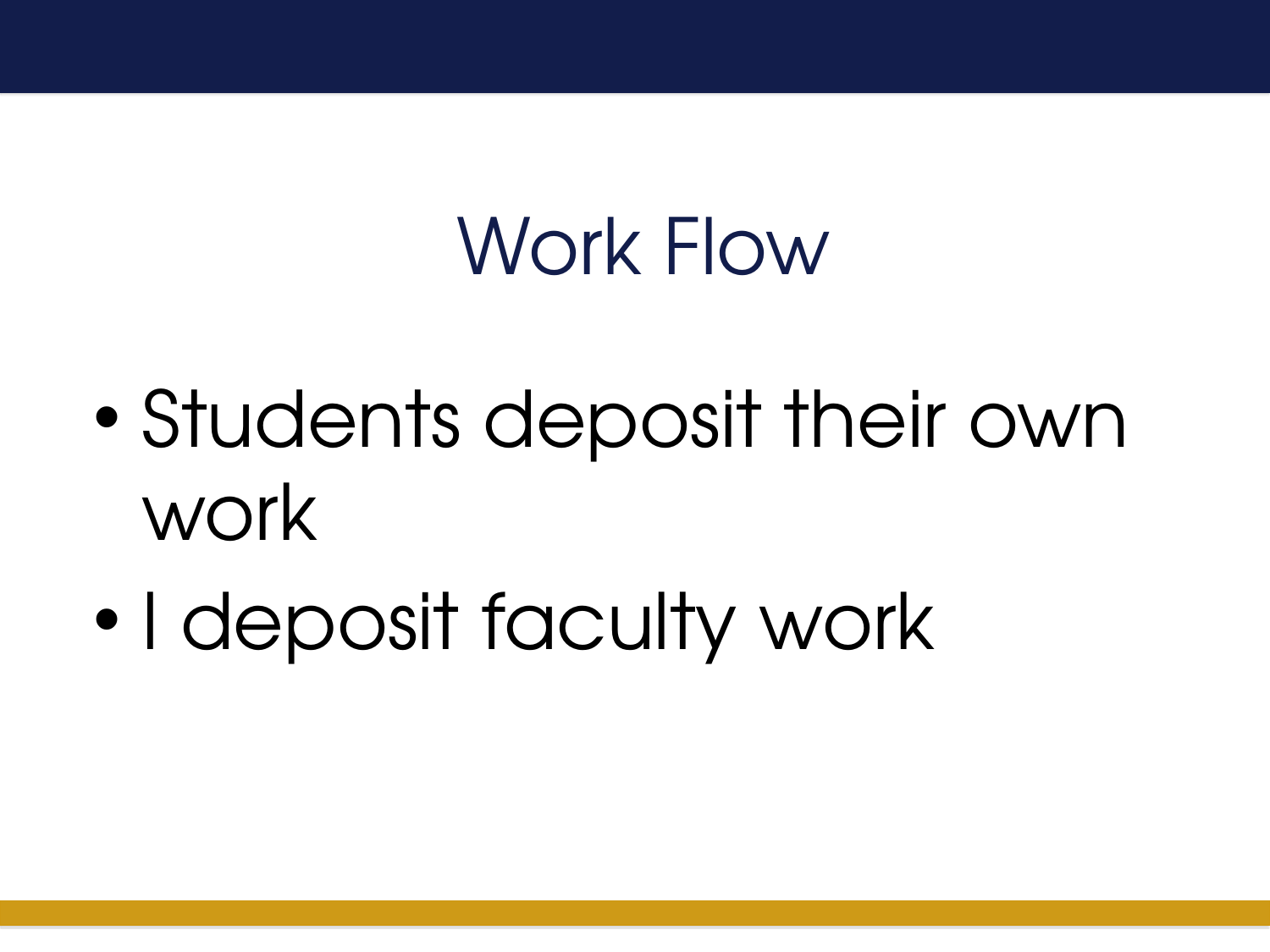

# Work Flow
Students deposit their own work
I deposit faculty work